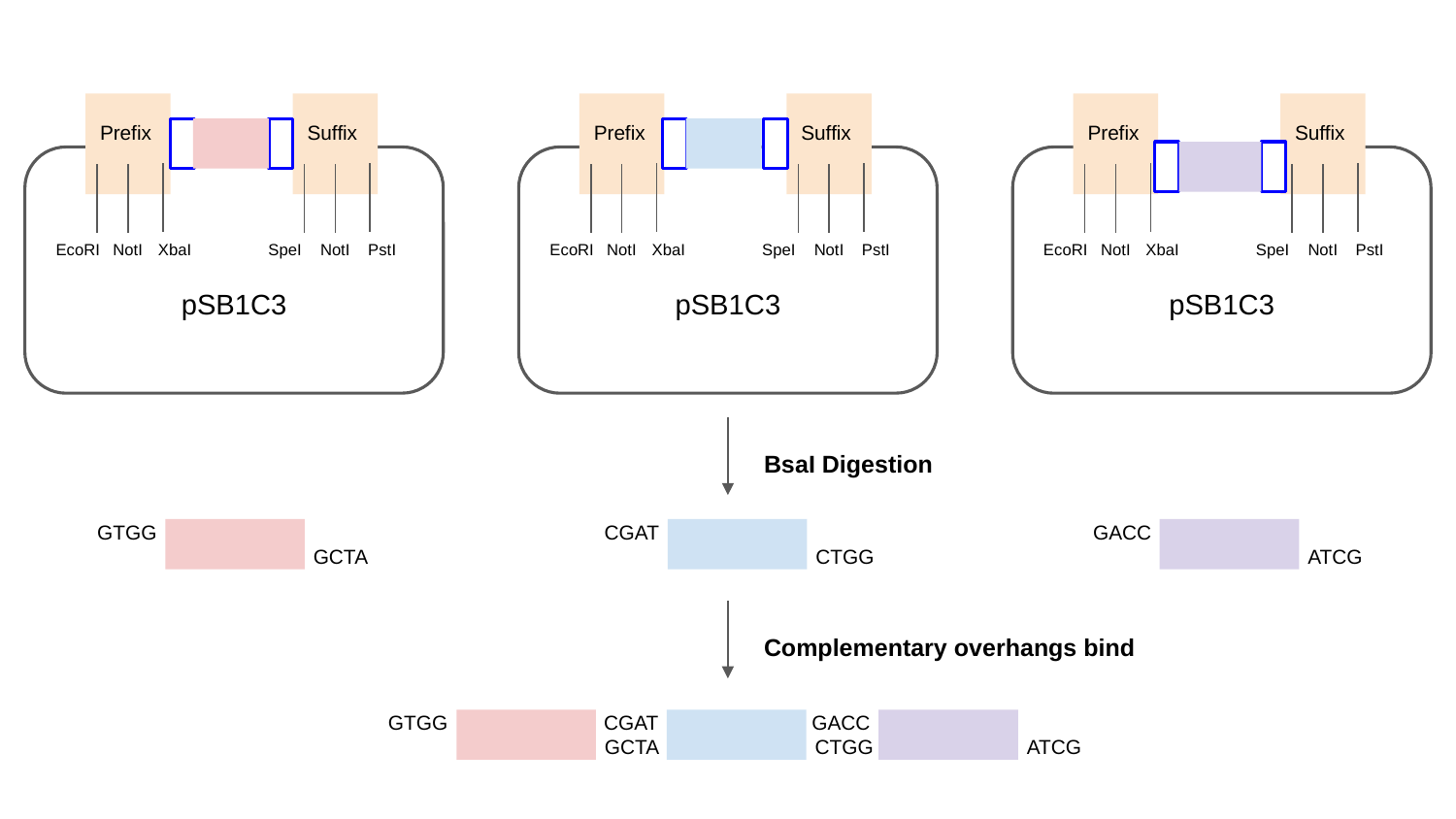

Prefix

NotI
XbaI
EcoRI
Suffix

NotI
PstI
SpeI

pSB1C3
Prefix

NotI
XbaI
EcoRI
Suffix

NotI
PstI
SpeI

pSB1C3
Prefix

NotI
XbaI
EcoRI
Suffix

NotI
PstI
SpeI

pSB1C3

BsaI Digestion
GTGG

GCTA

CGAT

CTGG

GACC

ATCG

Complementary overhangs bind
GTGG

GCTA

CGAT

CTGG

GACC

ATCG